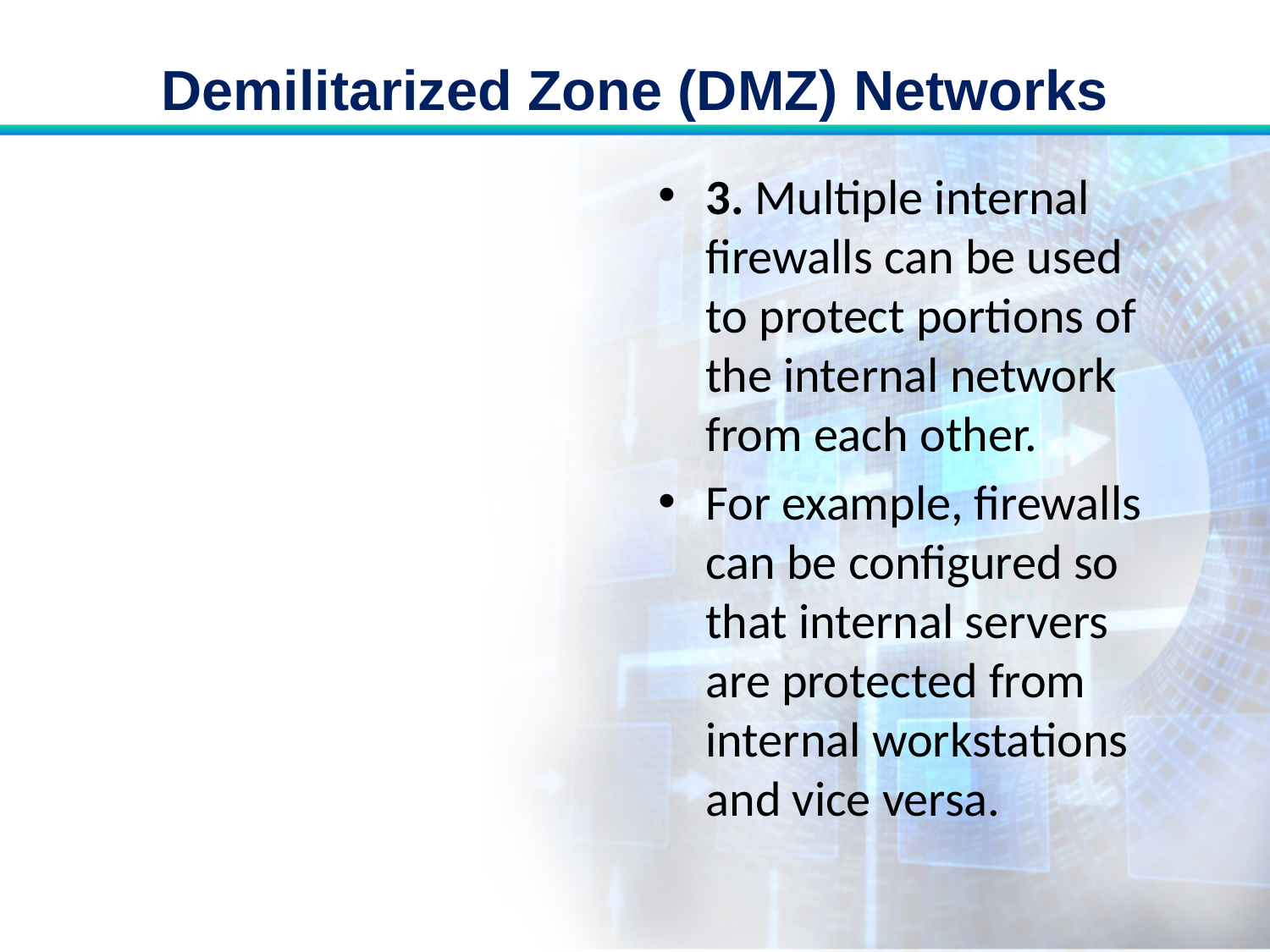

# Demilitarized Zone (DMZ) Networks
3. Multiple internal firewalls can be used to protect portions of the internal network from each other.
For example, firewalls can be configured so that internal servers are protected from internal workstations and vice versa.